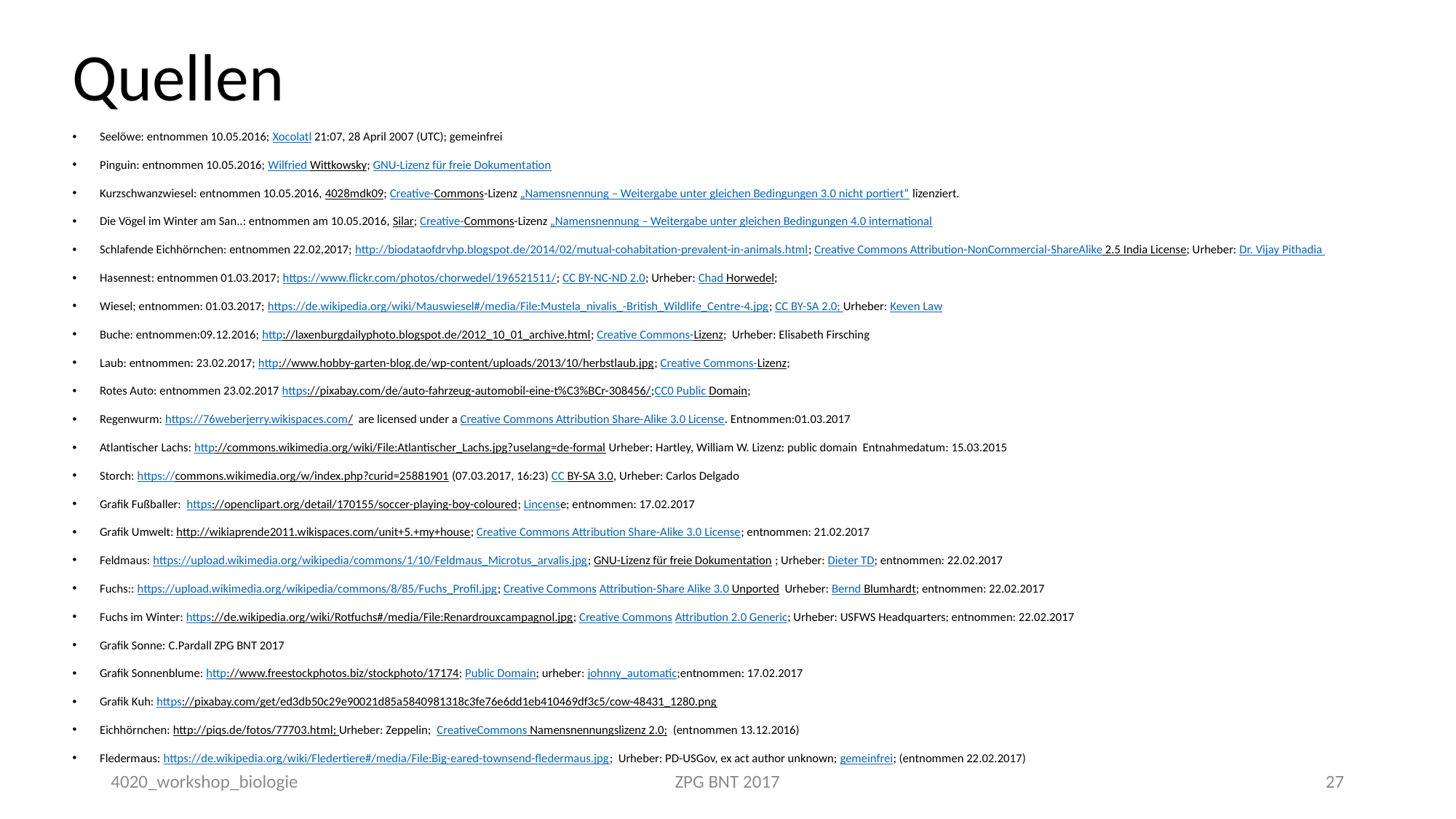

# Quellen
Seelöwe: entnommen 10.05.2016; Xocolatl 21:07, 28 April 2007 (UTC); gemeinfrei
Pinguin: entnommen 10.05.2016; Wilfried Wittkowsky; GNU-Lizenz für freie Dokumentation
Kurzschwanzwiesel: entnommen 10.05.2016, 4028mdk09; Creative-Commons-Lizenz „Namensnennung – Weitergabe unter gleichen Bedingungen 3.0 nicht portiert“ lizenziert.
Die Vögel im Winter am San..: entnommen am 10.05.2016, Silar; Creative-Commons-Lizenz „Namensnennung – Weitergabe unter gleichen Bedingungen 4.0 international
Schlafende Eichhörnchen: entnommen 22.02,2017; http://biodataofdrvhp.blogspot.de/2014/02/mutual-cohabitation-prevalent-in-animals.html; Creative Commons Attribution-NonCommercial-ShareAlike 2.5 India License; Urheber: Dr. Vijay Pithadia
Hasennest: entnommen 01.03.2017; https://www.flickr.com/photos/chorwedel/196521511/; CC BY-NC-ND 2.0; Urheber: Chad Horwedel;
Wiesel; entnommen: 01.03.2017; https://de.wikipedia.org/wiki/Mauswiesel#/media/File:Mustela_nivalis_-British_Wildlife_Centre-4.jpg; CC BY-SA 2.0; Urheber: Keven Law
Buche: entnommen:09.12.2016; http://laxenburgdailyphoto.blogspot.de/2012_10_01_archive.html; Creative Commons-Lizenz;  Urheber: Elisabeth Firsching
Laub: entnommen: 23.02.2017; http://www.hobby-garten-blog.de/wp-content/uploads/2013/10/herbstlaub.jpg; Creative Commons-Lizenz;
Rotes Auto: entnommen 23.02.2017 https://pixabay.com/de/auto-fahrzeug-automobil-eine-t%C3%BCr-308456/;CC0 Public Domain;
Regenwurm: https://76weberjerry.wikispaces.com/  are licensed under a Creative Commons Attribution Share-Alike 3.0 License. Entnommen:01.03.2017
Atlantischer Lachs: http://commons.wikimedia.org/wiki/File:Atlantischer_Lachs.jpg?uselang=de-formal Urheber: Hartley, William W. Lizenz: public domain  Entnahmedatum: 15.03.2015
Storch: https://commons.wikimedia.org/w/index.php?curid=25881901 (07.03.2017, 16:23) CC BY-SA 3.0, Urheber: Carlos Delgado
Grafik Fußballer:  https://openclipart.org/detail/170155/soccer-playing-boy-coloured; Lincense; entnommen: 17.02.2017
Grafik Umwelt: http://wikiaprende2011.wikispaces.com/unit+5.+my+house; Creative Commons Attribution Share-Alike 3.0 License; entnommen: 21.02.2017
Feldmaus: https://upload.wikimedia.org/wikipedia/commons/1/10/Feldmaus_Microtus_arvalis.jpg; GNU-Lizenz für 	freie Dokumentation ; Urheber: Dieter TD; entnommen: 22.02.2017
Fuchs:: https://upload.wikimedia.org/wikipedia/commons/8/85/Fuchs_Profil.jpg; Creative Commons Attribution	-Share Alike 3.0 Unported  Urheber: Bernd Blumhardt; entnommen: 22.02.2017
Fuchs im Winter: https://de.wikipedia.org/wiki/Rotfuchs#/media/File:Renardrouxcampagnol.jpg; Creative Commons Attribution 2.0 Generic; Urheber: USFWS Headquarters; entnommen: 22.02.2017
Grafik Sonne: C.Pardall ZPG BNT 2017
Grafik Sonnenblume: http://www.freestockphotos.biz/stockphoto/17174; Public Domain; urheber: johnny_automatic;entnommen: 17.02.2017
Grafik Kuh: https://pixabay.com/get/ed3db50c29e90021d85a5840981318c3fe76e6dd1eb410469df3c5/cow-48431_1280.png
Eichhörnchen: http://piqs.de/fotos/77703.html; Urheber: Zeppelin;  CreativeCommons Namensnennungslizenz 2.0;  (entnommen 13.12.2016)
Fledermaus: https://de.wikipedia.org/wiki/Fledertiere#/media/File:Big-eared-townsend-fledermaus.jpg;  Urheber: PD-USGov, ex act author unknown; gemeinfrei; (entnommen 22.02.2017)

4020_workshop_biologie
ZPG BNT 2017
27